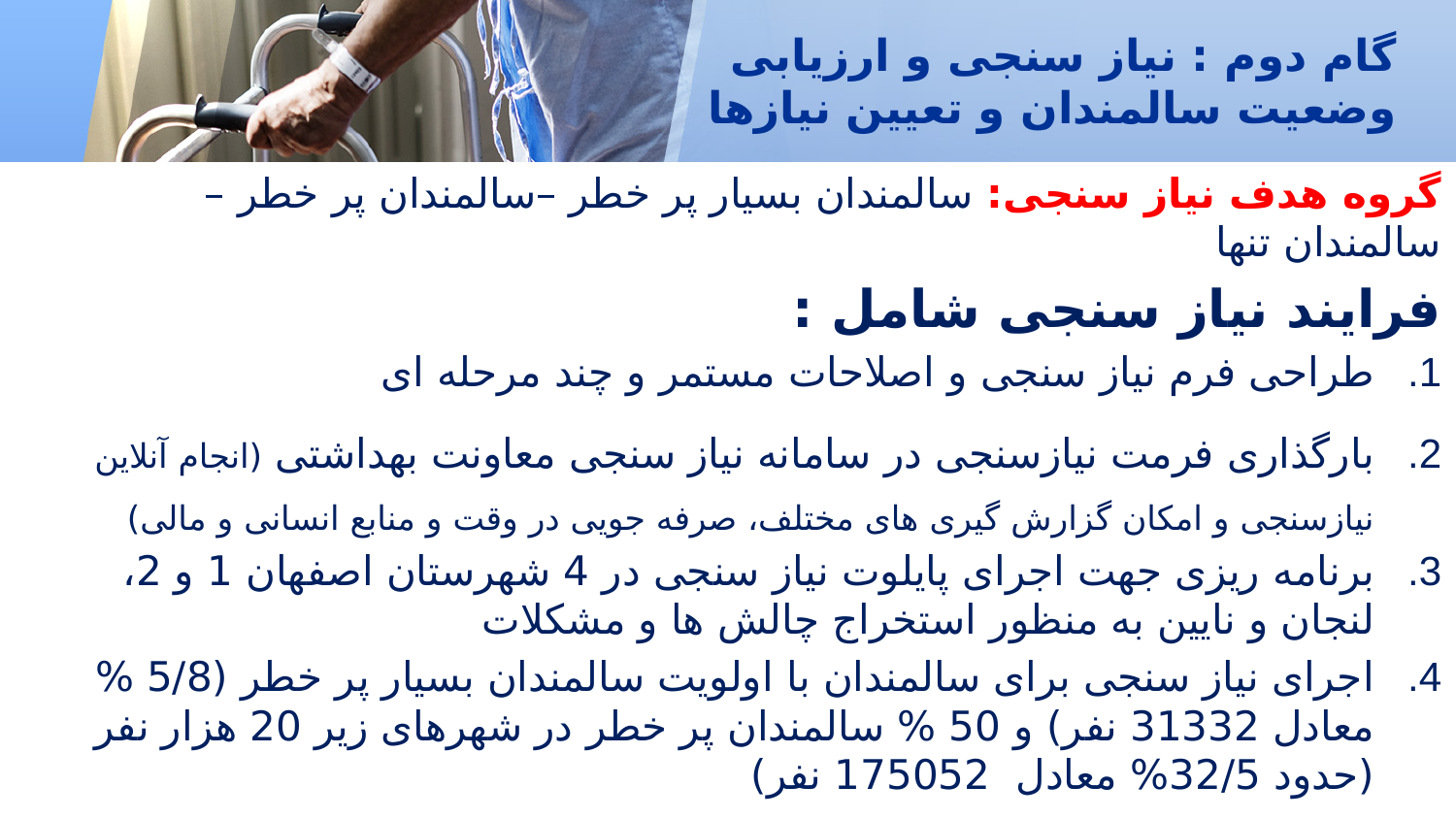

# گام دوم : نیاز سنجی و ارزیابی وضعیت سالمندان و تعیین نیازها
گروه هدف نیاز سنجی: سالمندان بسیار پر خطر –سالمندان پر خطر – سالمندان تنها
فرایند نیاز سنجی شامل :
طراحی فرم نیاز سنجی و اصلاحات مستمر و چند مرحله ای
بارگذاری فرمت نیازسنجی در سامانه نیاز سنجی معاونت بهداشتی (انجام آنلاین نیازسنجی و امکان گزارش گیری های مختلف، صرفه جویی در وقت و منابع انسانی و مالی)
برنامه ریزی جهت اجرای پایلوت نیاز سنجی در 4 شهرستان اصفهان 1 و 2، لنجان و نایین به منظور استخراج چالش ها و مشکلات
اجرای نیاز سنجی برای سالمندان با اولویت سالمندان بسیار پر خطر (5/8 % معادل 31332 نفر) و 50 % سالمندان پر خطر در شهرهای زیر 20 هزار نفر (حدود 32/5% معادل  175052 نفر)